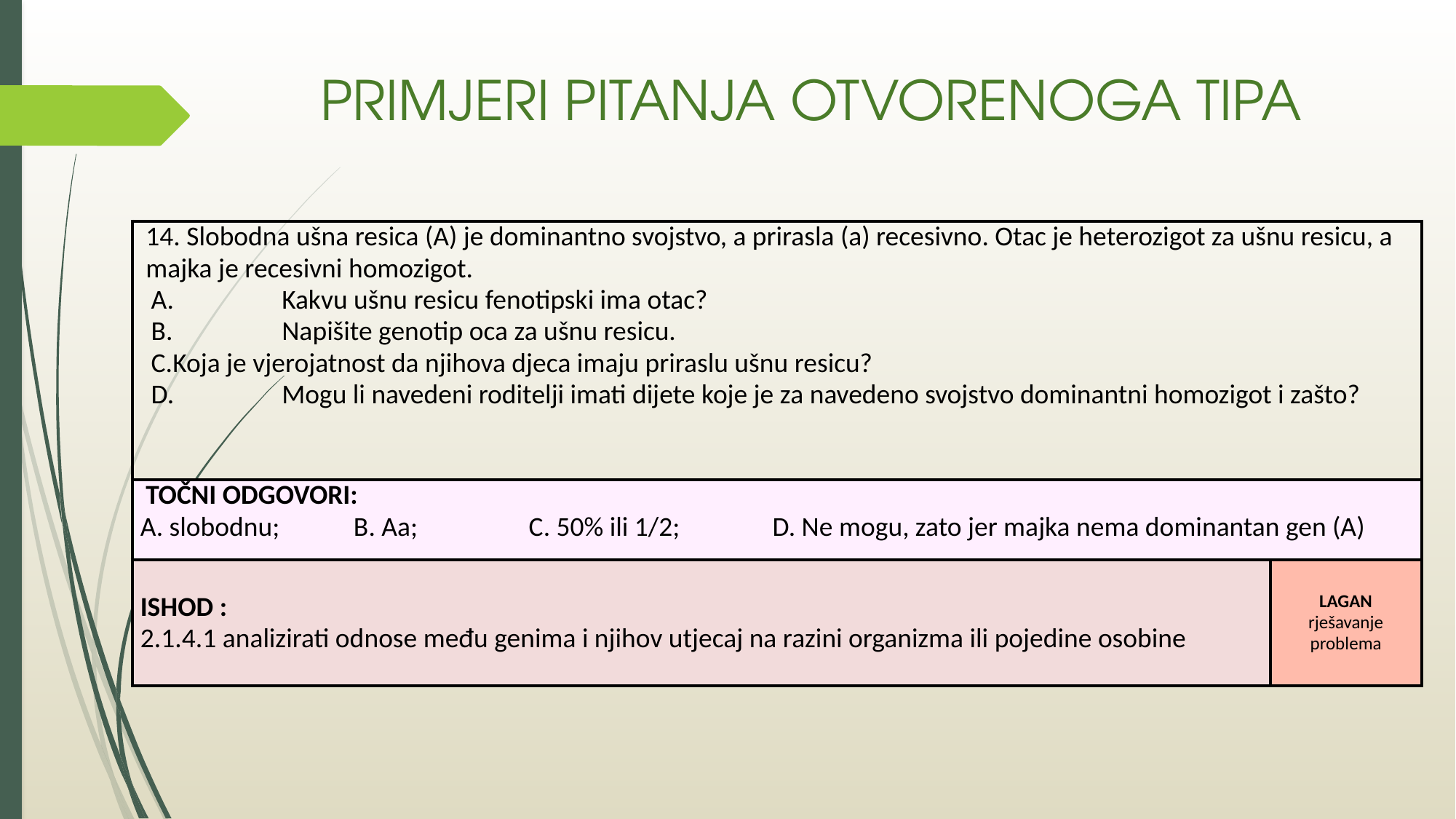

# PRIMJERI PITANJA OTVORENOGA TIPA
| 14. Slobodna ušna resica (A) je dominantno svojstvo, a prirasla (a) recesivno. Otac je heterozigot za ušnu resicu, a majka je recesivni homozigot. A. Kakvu ušnu resicu fenotipski ima otac? B. Napišite genotip oca za ušnu resicu. C. Koja je vjerojatnost da njihova djeca imaju priraslu ušnu resicu? D. Mogu li navedeni roditelji imati dijete koje je za navedeno svojstvo dominantni homozigot i zašto? |  |
| --- | --- |
| TOČNI ODGOVORI: A. slobodnu; B. Aa; C. 50% ili 1/2; D. Ne mogu, zato jer majka nema dominantan gen (A) |  |
| ISHOD : 2.1.4.1 analizirati odnose među genima i njihov utjecaj na razini organizma ili pojedine osobine | LAGAN rješavanje problema |